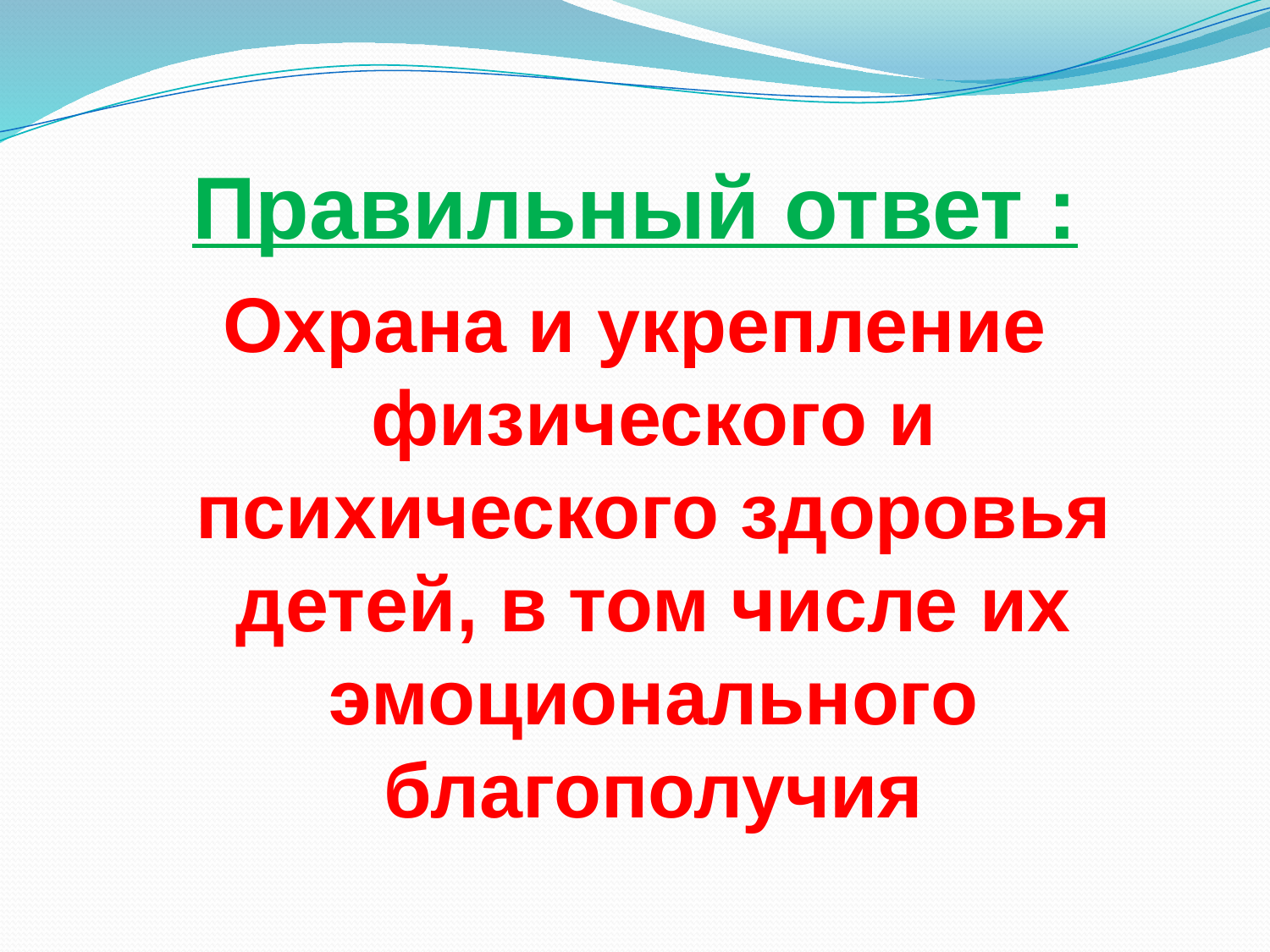

# Правильный ответ :
Охрана и укрепление физического и психического здоровья детей, в том числе их эмоционального благополучия